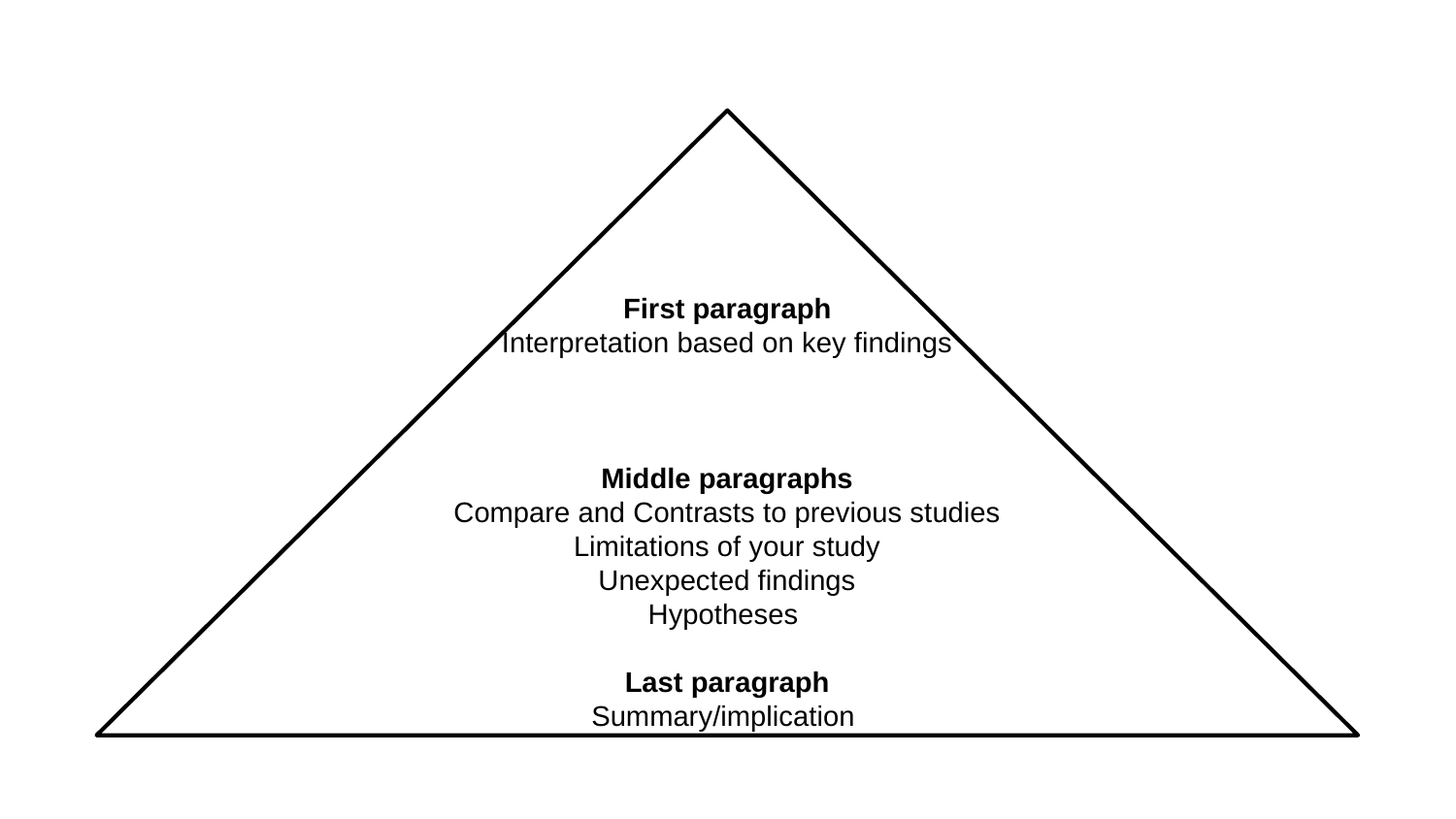

First paragraph
Interpretation based on key findings

Middle paragraphs
Compare and Contrasts to previous studies
Limitations of your study
Unexpected findings
Hypotheses

Last paragraph
Summary/implication